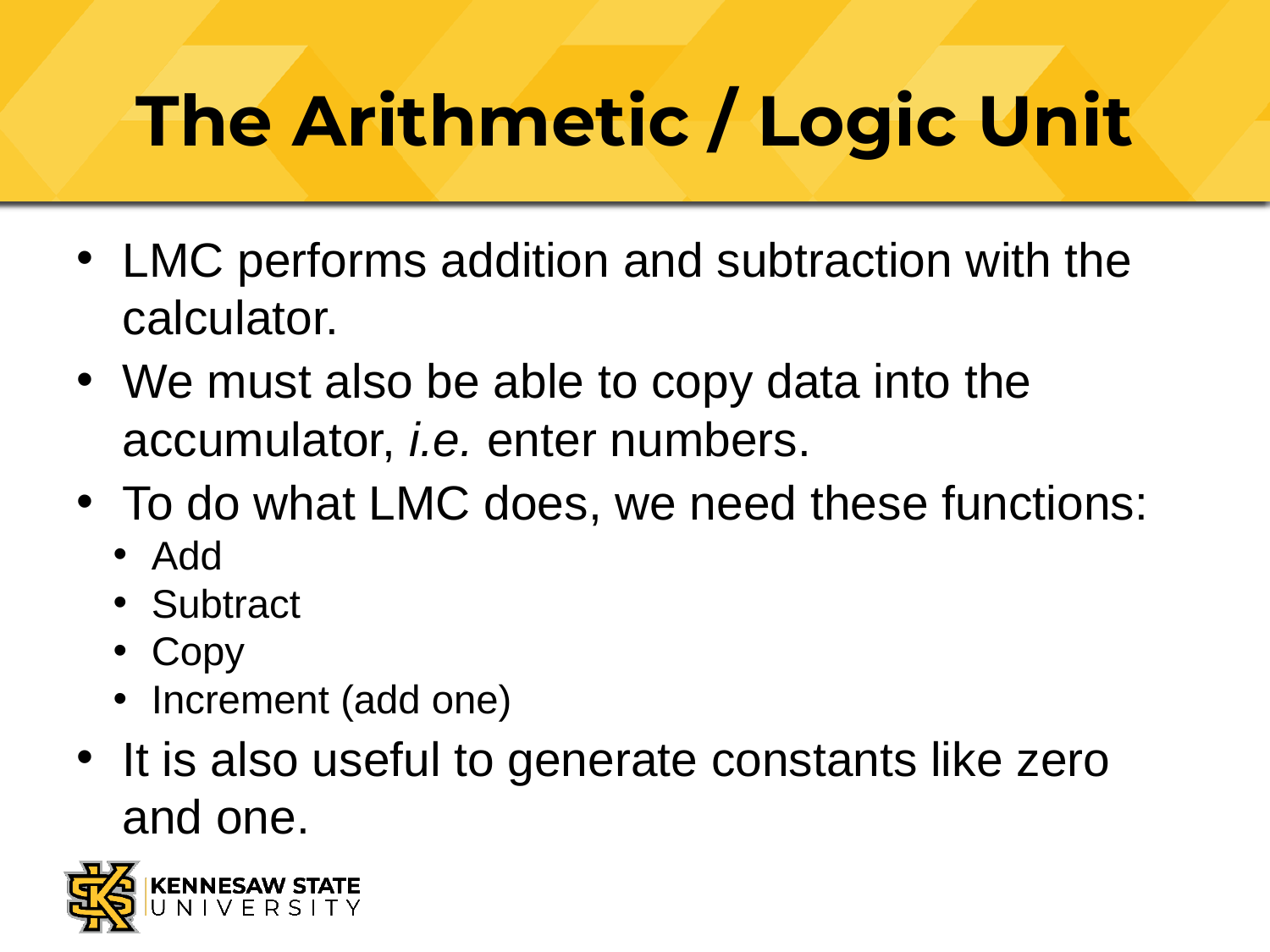

# The Arithmetic / Logic Unit
LMC performs addition and subtraction with the calculator.
We must also be able to copy data into the accumulator, i.e. enter numbers.
To do what LMC does, we need these functions:
Add
Subtract
Copy
Increment (add one)
It is also useful to generate constants like zero and one.